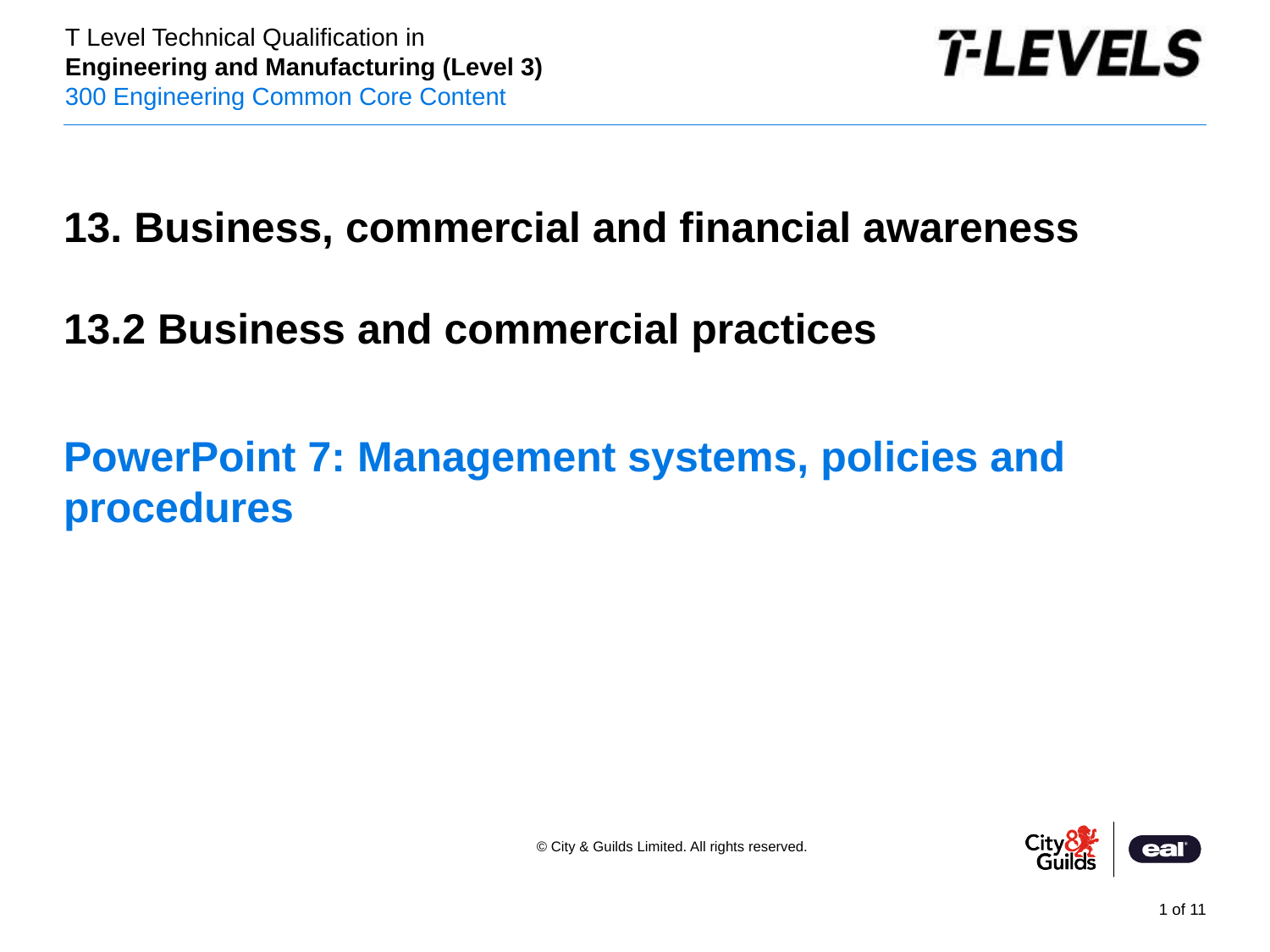

13. Business, commercial and financial awareness

13.2 Business and commercial practices
PowerPoint 7: Management systems, policies and procedures